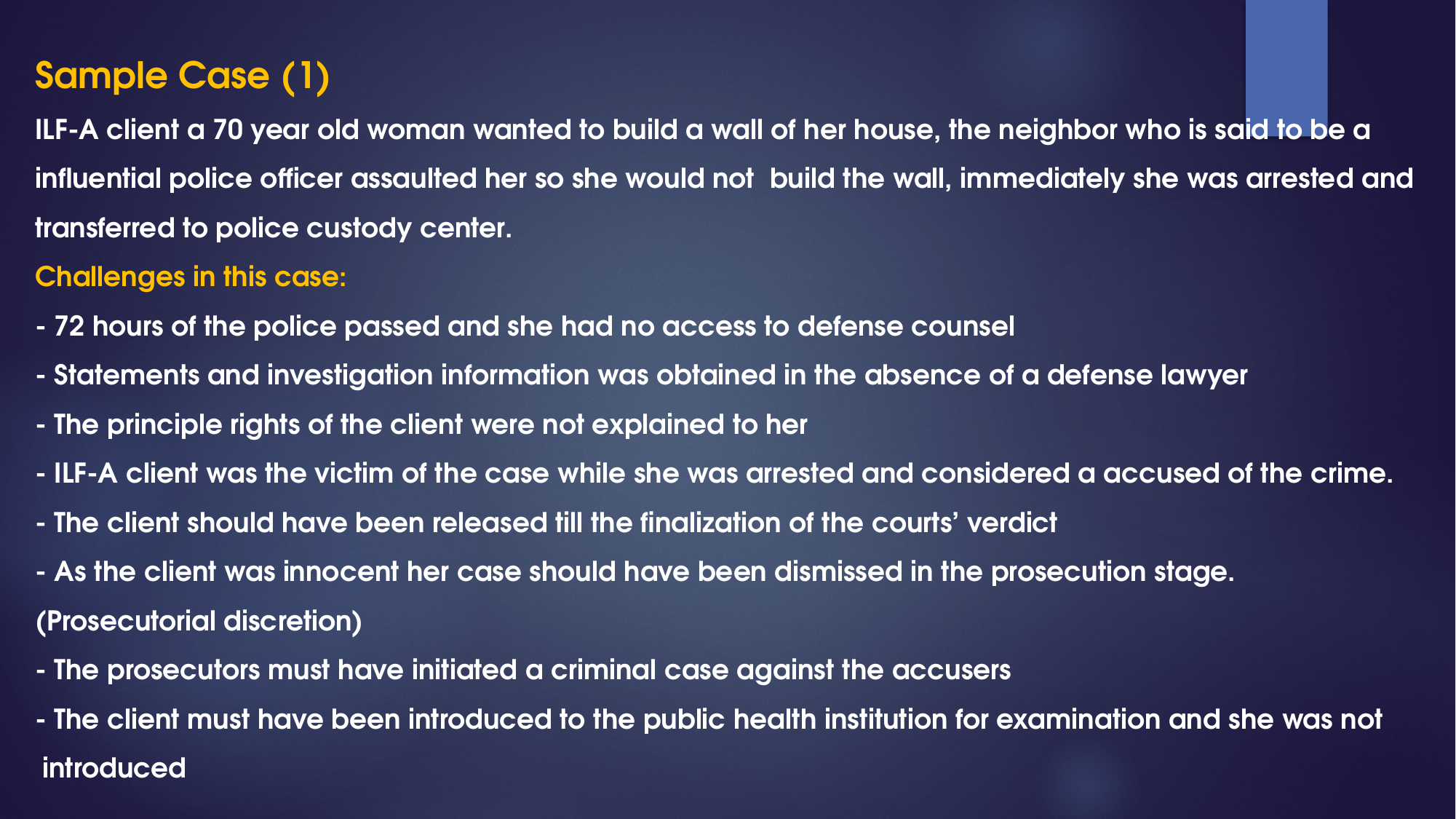

# Sample Case (1) ILF-A client a 70 year old woman wanted to build a wall of her house, the neighbor who is said to be a influential police officer assaulted her so she would not  build the wall, immediately she was arrested and transferred to police custody center. Challenges in this case: - 72 hours of the police passed and she had no access to defense counsel - Statements and investigation information was obtained in the absence of a defense lawyer - The principle rights of the client were not explained to her - ILF-A client was the victim of the case while she was arrested and considered a accused of the crime. - The client should have been released till the finalization of the courts’ verdict - As the client was innocent her case should have been dismissed in the prosecution stage. (Prosecutorial discretion) - The prosecutors must have initiated a criminal case against the accusers - The client must have been introduced to the public health institution for examination and she was not introduced